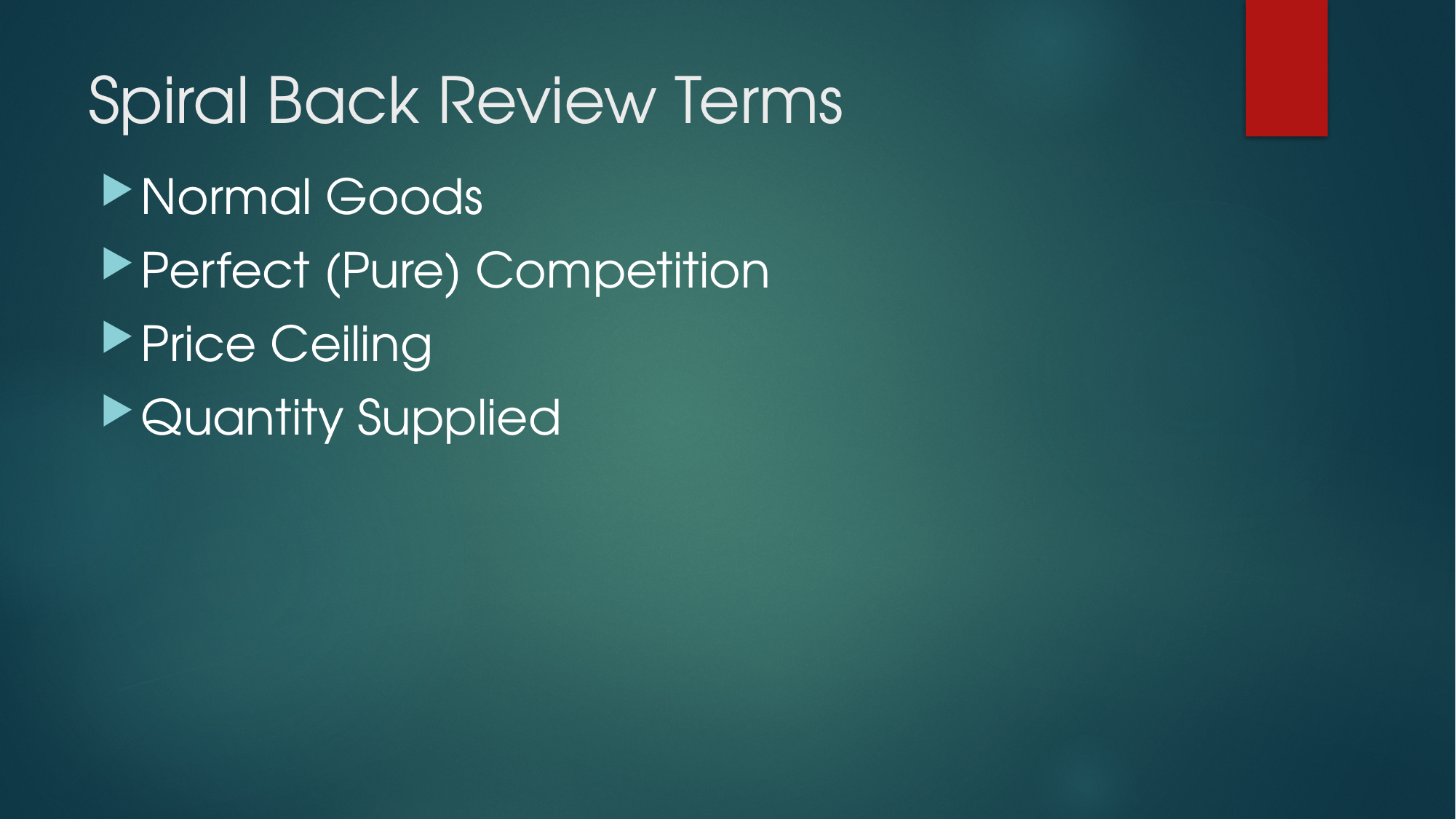

# Spiral Back Review Terms
Normal Goods
Perfect (Pure) Competition
Price Ceiling
Quantity Supplied